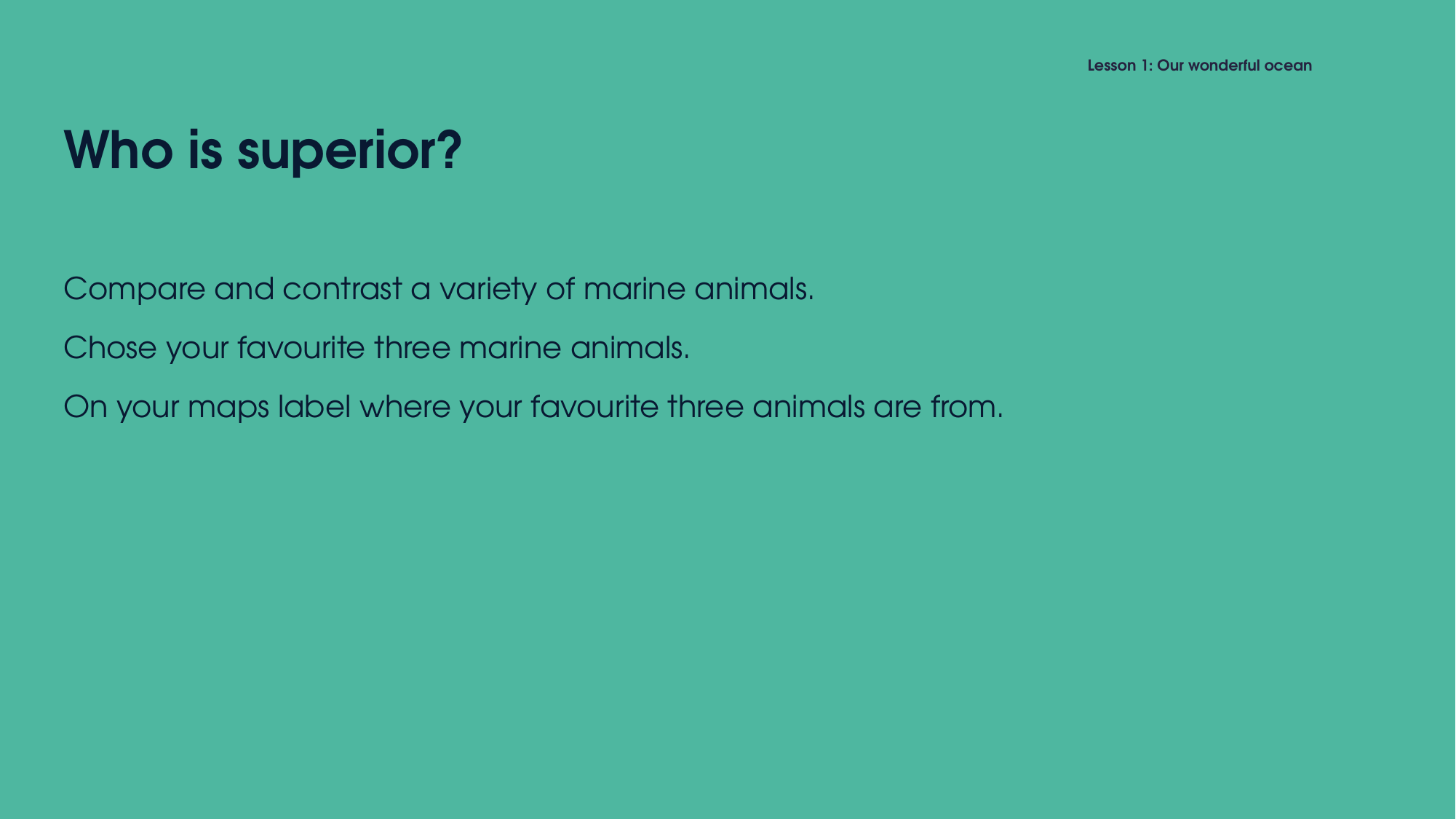

# Lesson 1: Our wonderful ocean
Who is superior?
Compare and contrast a variety of marine animals.
Chose your favourite three marine animals.
On your maps label where your favourite three animals are from.